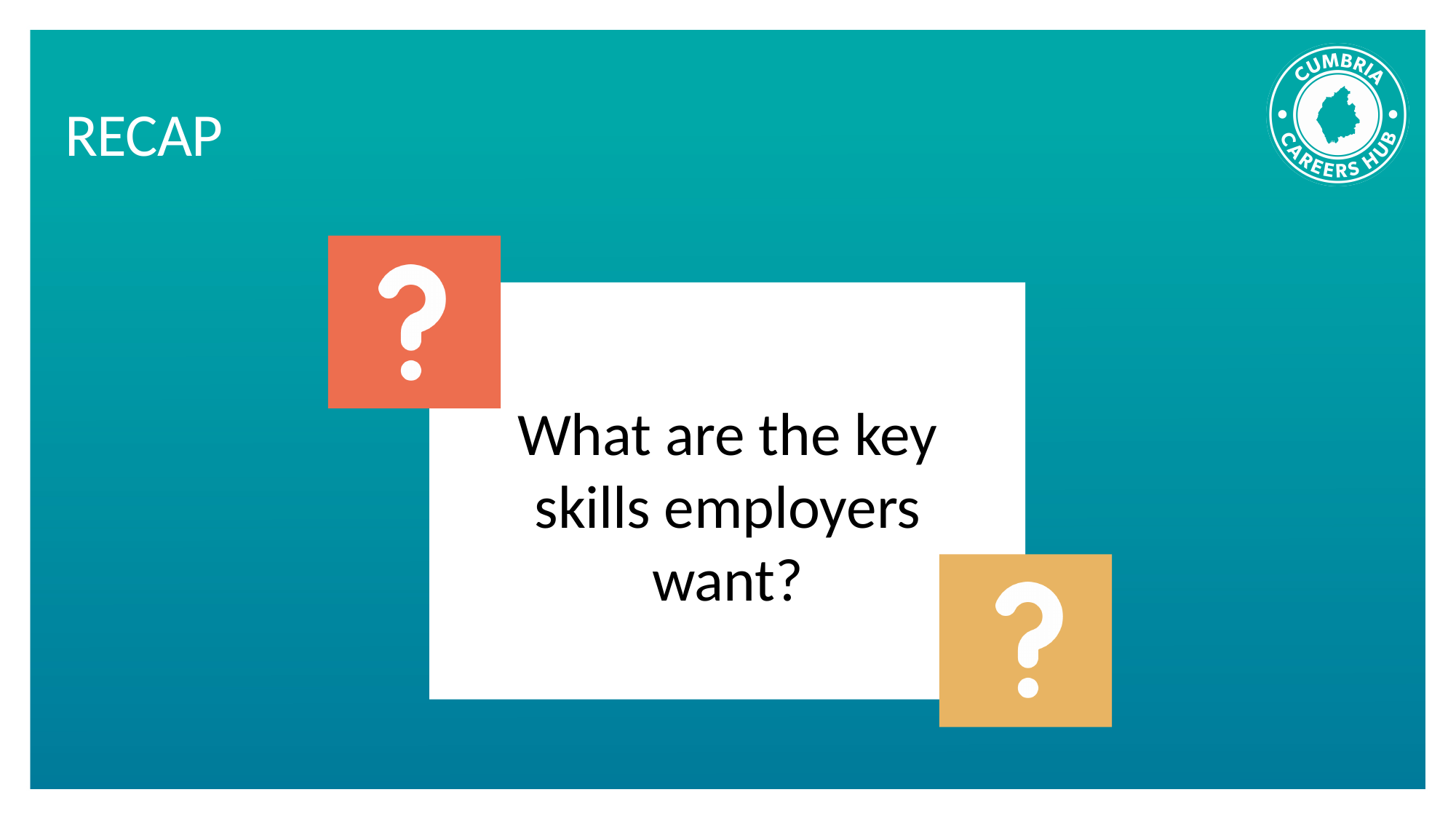

# RECAP
What are the key skills employers want?